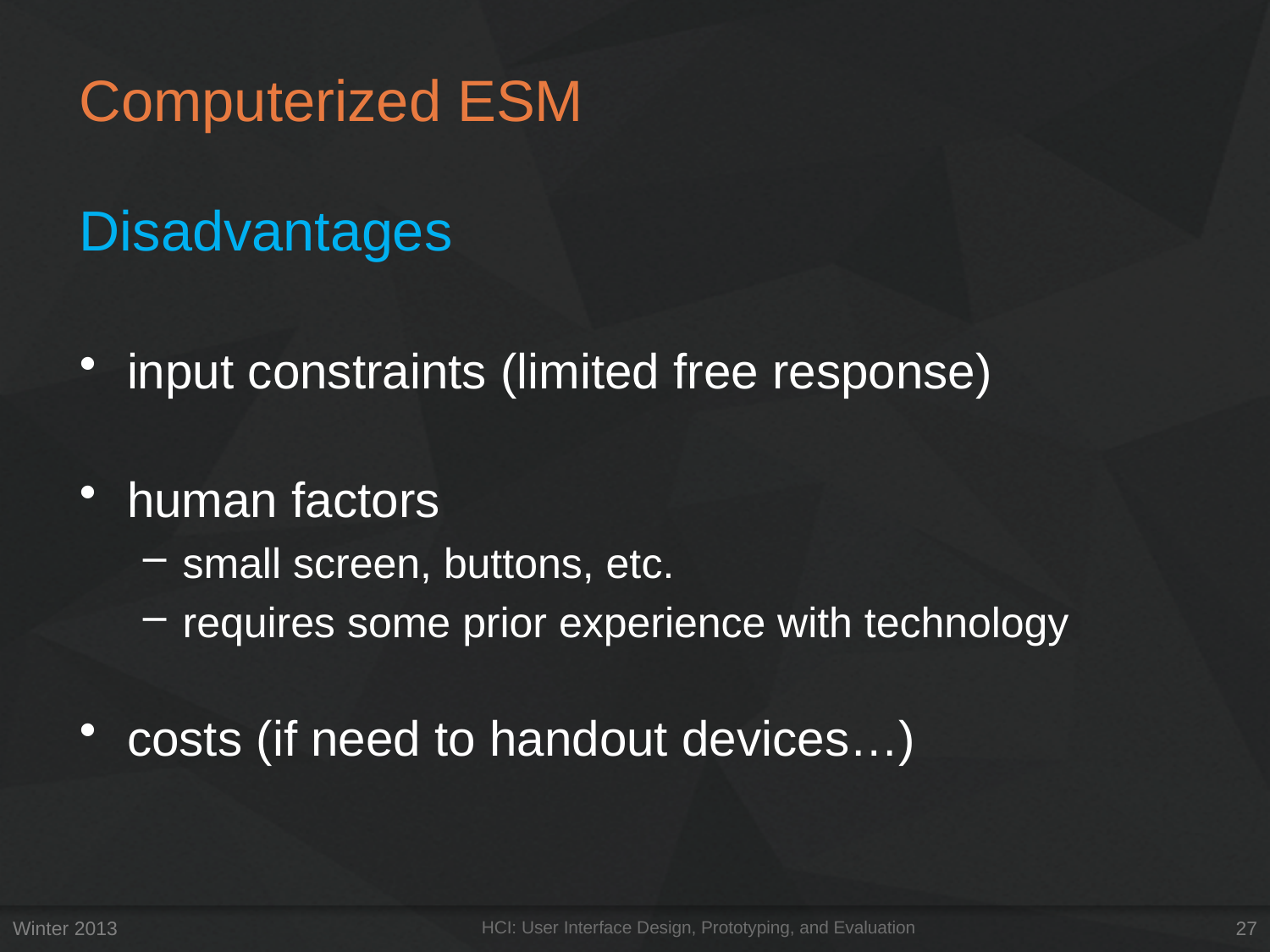

Computerized ESM
Disadvantages
input constraints (limited free response)
human factors
small screen, buttons, etc.
requires some prior experience with technology
costs (if need to handout devices…)
Winter 2013
HCI: User Interface Design, Prototyping, and Evaluation
27